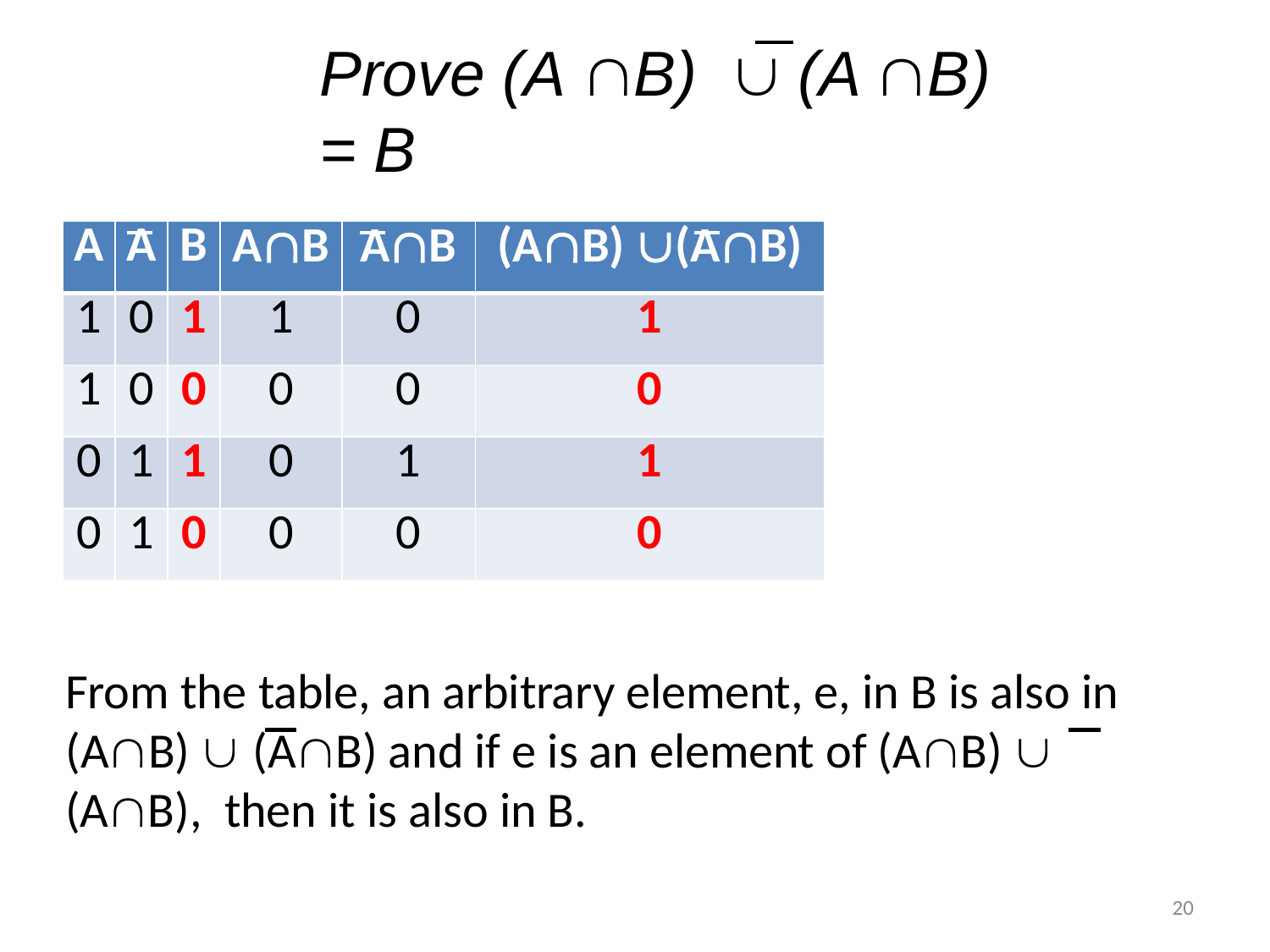

# Prove (A ∩B)  ∪ (A ∩B) = B

| A | A | B | A∩B | A∩B | (A∩B) ∪(A∩B) |
| --- | --- | --- | --- | --- | --- |
| 1 | 0 | 1 | 1 | 0 | 1 |
| 1 | 0 | 0 | 0 | 0 | 0 |
| 0 | 1 | 1 | 0 | 1 | 1 |
| 0 | 1 | 0 | 0 | 0 | 0 |

From the table, an arbitrary element, e, in B is also in  (A∩B) ∪ (A∩B) and if e is an element of (A∩B) ∪ (A∩B),  then it is also in B.

20